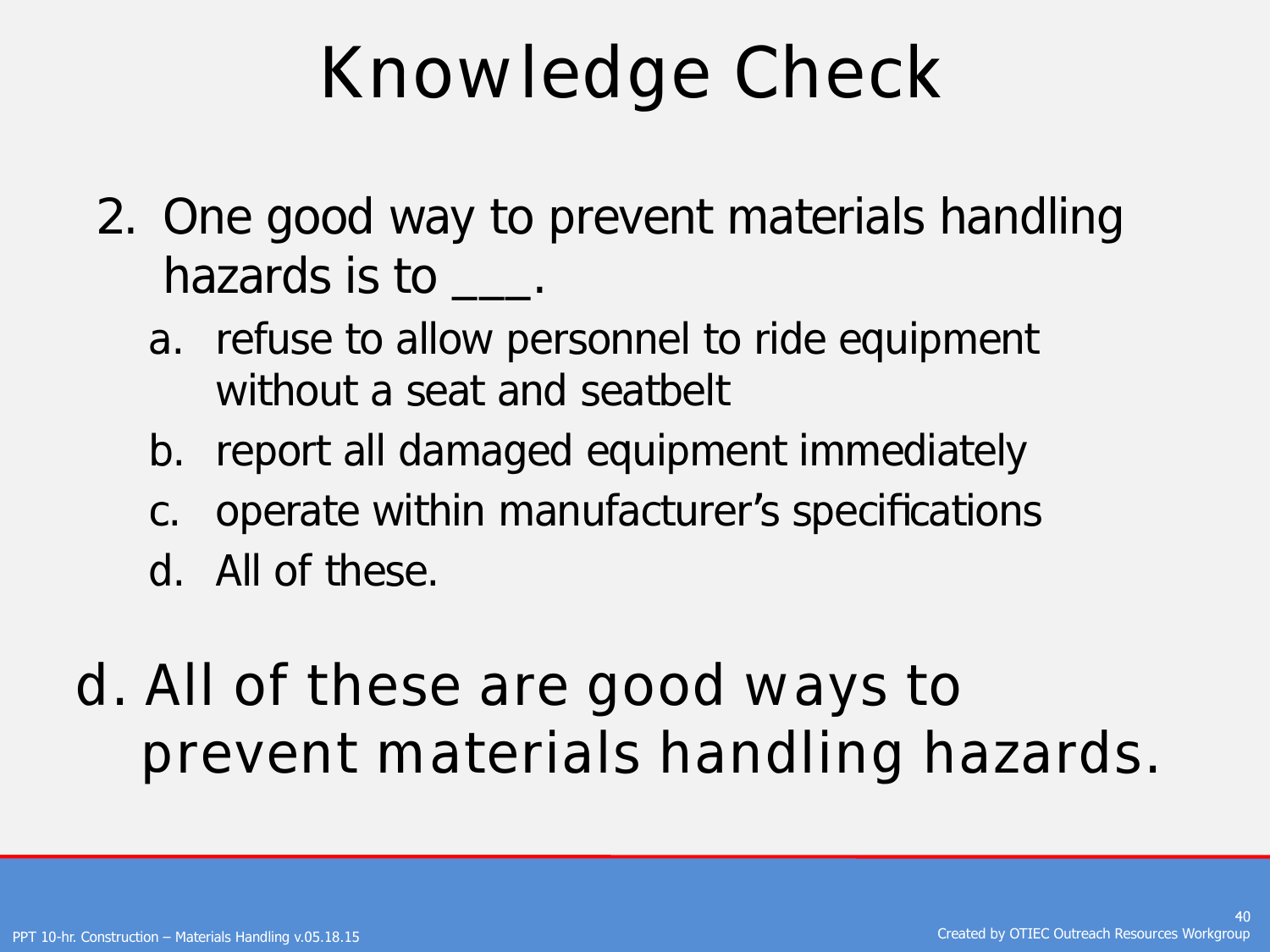

# Knowledge Check
One good way to prevent materials handling hazards is to ___.
refuse to allow personnel to ride equipment without a seat and seatbelt
report all damaged equipment immediately
operate within manufacturer’s specifications
All of these.
d. All of these are good ways to
    prevent materials handling hazards.